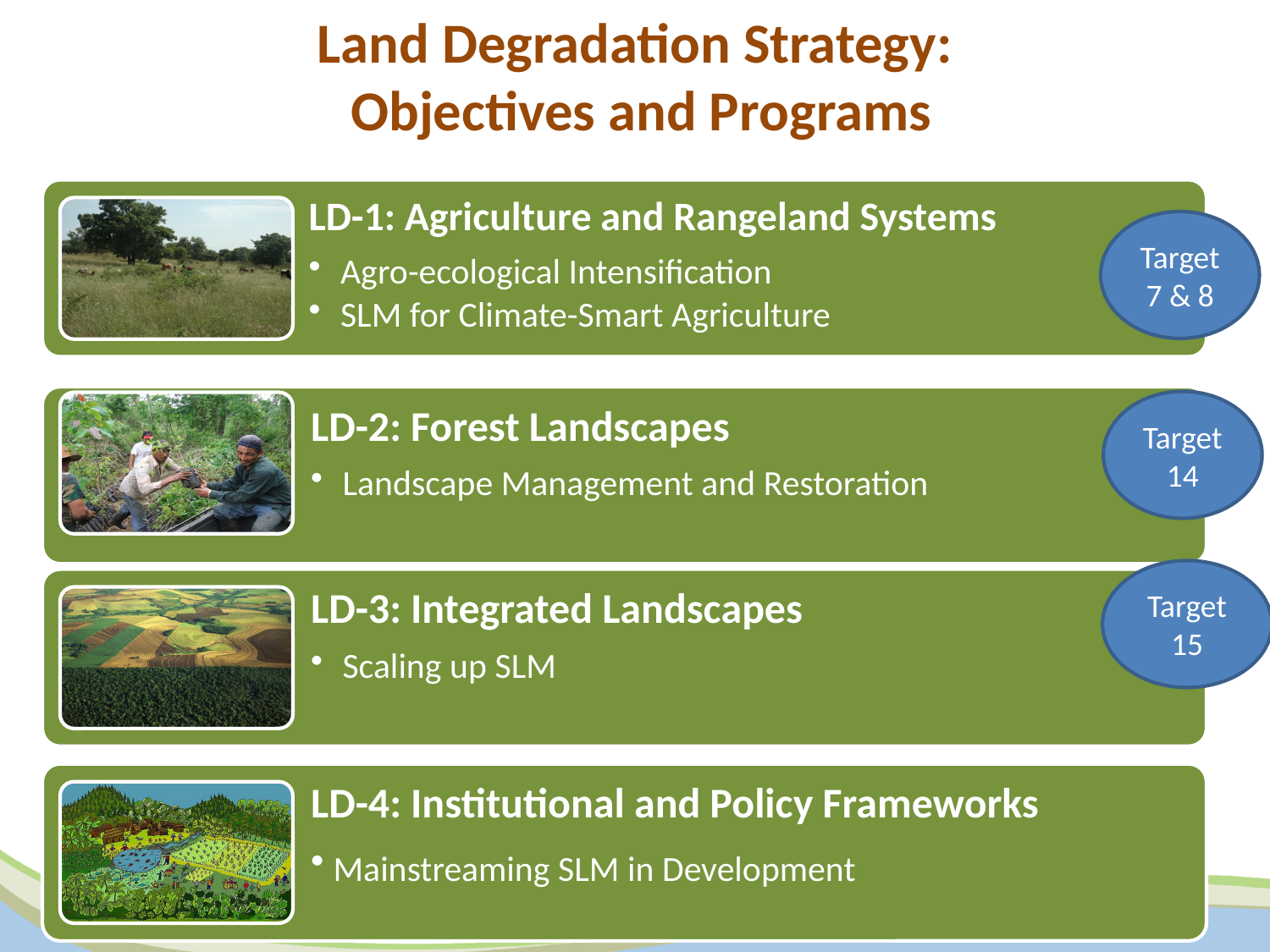

# Land Degradation Strategy: Objectives and Programs
LD-1: Agriculture and Rangeland Systems
Agro-ecological Intensification
SLM for Climate-Smart Agriculture
LD-2: Forest Landscapes
Landscape Management and Restoration
LD-3: Integrated Landscapes
Scaling up SLM
LD-4: Institutional and Policy Frameworks
 Mainstreaming SLM in Development
Target 7 & 8
Target 14
Target 15